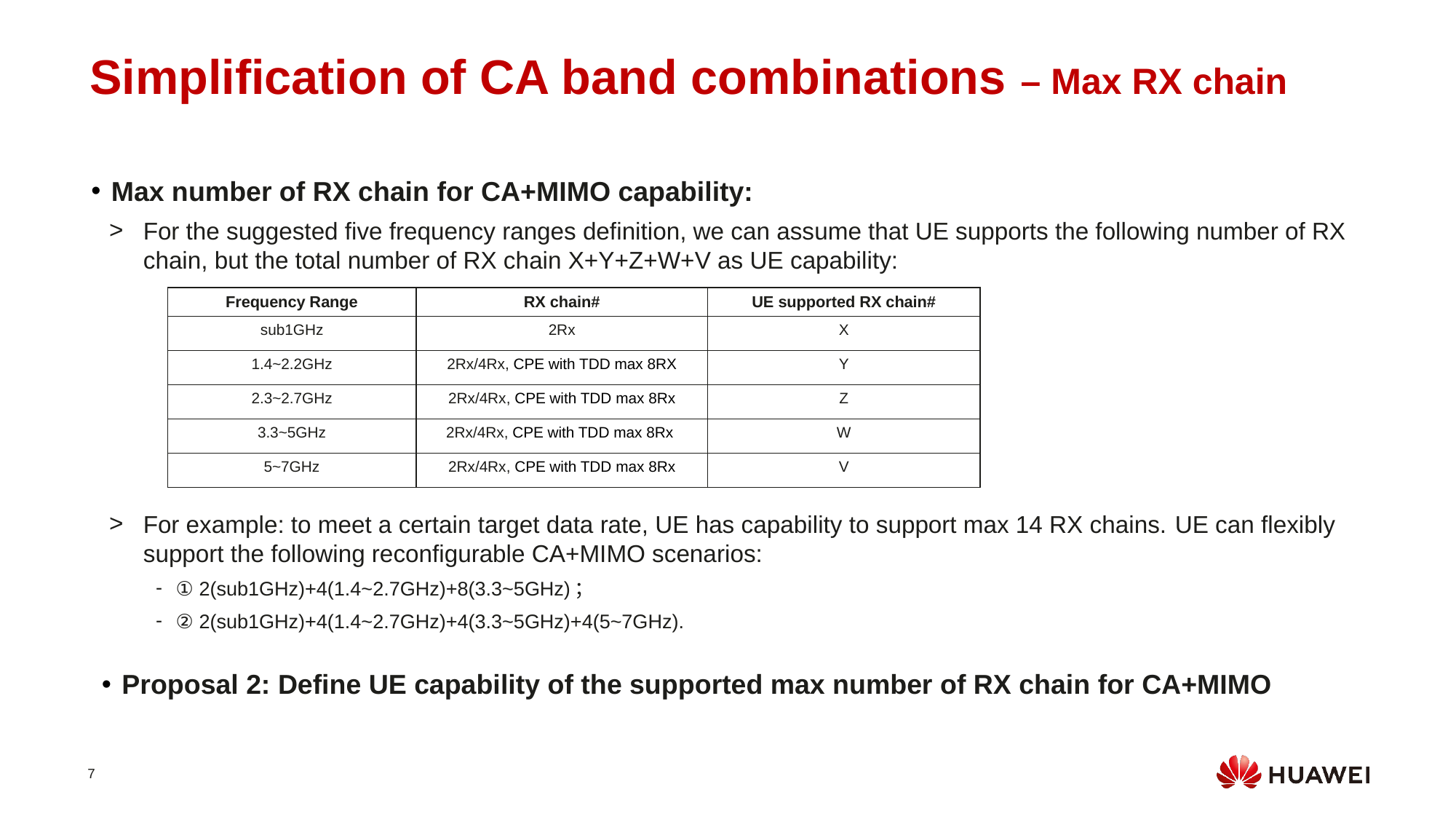

Simplification of CA band combinations – Max RX chain
Max number of RX chain for CA+MIMO capability:
For the suggested five frequency ranges definition, we can assume that UE supports the following number of RX chain, but the total number of RX chain X+Y+Z+W+V as UE capability:
| Frequency Range | RX chain# | UE supported RX chain# |
| --- | --- | --- |
| sub1GHz | 2Rx | X |
| 1.4~2.2GHz | 2Rx/4Rx, CPE with TDD max 8RX | Y |
| 2.3~2.7GHz | 2Rx/4Rx, CPE with TDD max 8Rx | Z |
| 3.3~5GHz | 2Rx/4Rx, CPE with TDD max 8Rx | W |
| 5~7GHz | 2Rx/4Rx, CPE with TDD max 8Rx | V |
For example: to meet a certain target data rate, UE has capability to support max 14 RX chains. UE can flexibly support the following reconfigurable CA+MIMO scenarios:
① 2(sub1GHz)+4(1.4~2.7GHz)+8(3.3~5GHz)；
② 2(sub1GHz)+4(1.4~2.7GHz)+4(3.3~5GHz)+4(5~7GHz).
Proposal 2: Define UE capability of the supported max number of RX chain for CA+MIMO